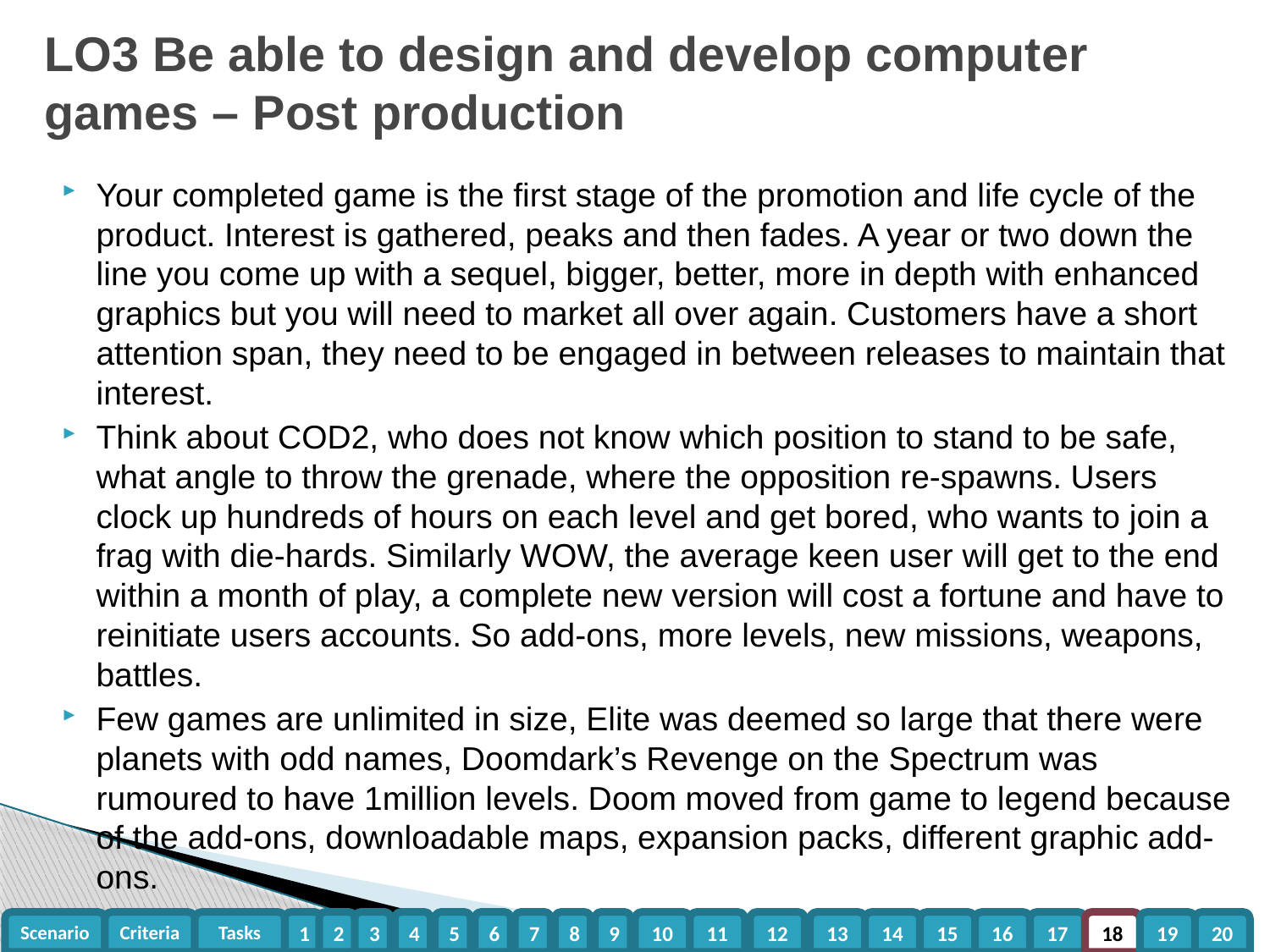

# LO3 Be able to design and develop computer games – Post production
Your completed game is the first stage of the promotion and life cycle of the product. Interest is gathered, peaks and then fades. A year or two down the line you come up with a sequel, bigger, better, more in depth with enhanced graphics but you will need to market all over again. Customers have a short attention span, they need to be engaged in between releases to maintain that interest.
Think about COD2, who does not know which position to stand to be safe, what angle to throw the grenade, where the opposition re-spawns. Users clock up hundreds of hours on each level and get bored, who wants to join a frag with die-hards. Similarly WOW, the average keen user will get to the end within a month of play, a complete new version will cost a fortune and have to reinitiate users accounts. So add-ons, more levels, new missions, weapons, battles.
Few games are unlimited in size, Elite was deemed so large that there were planets with odd names, Doomdark’s Revenge on the Spectrum was rumoured to have 1million levels. Doom moved from game to legend because of the add-ons, downloadable maps, expansion packs, different graphic add-ons.
Scenario
Criteria
Tasks
1
2
3
4
5
6
7
8
9
10
11
12
13
14
15
16
17
18
19
20